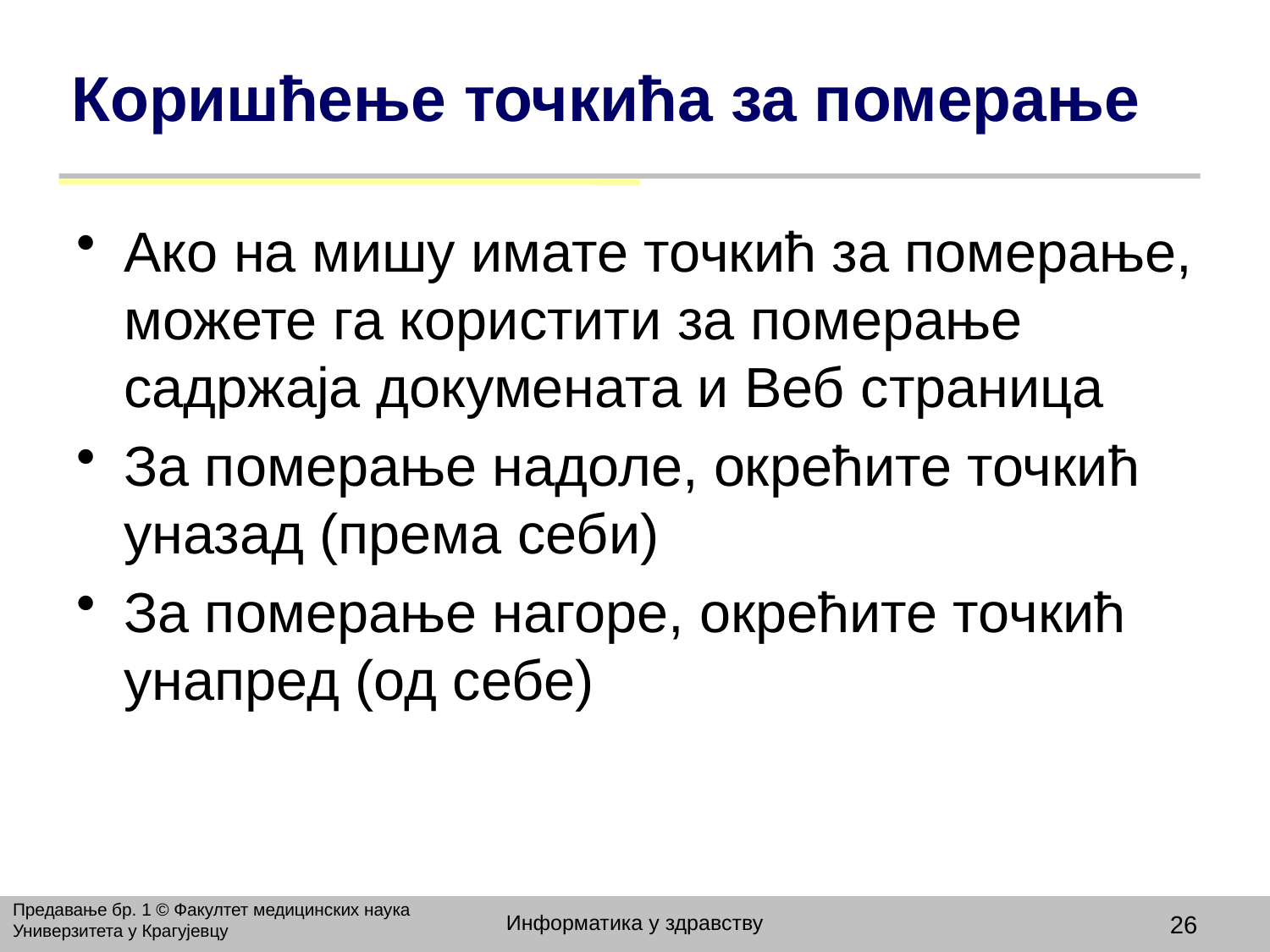

# Коришћење точкића за померање
Ако на мишу имате точкић за померање, можете га користити за померање садржаја докумената и Веб страница
За померање надоле, окрећите точкић уназад (према себи)
За померање нагоре, окрећите точкић унапред (од себе)
Предавање бр. 1 © Факултет медицинских наука Универзитета у Крагујевцу
Информатика у здравству
26